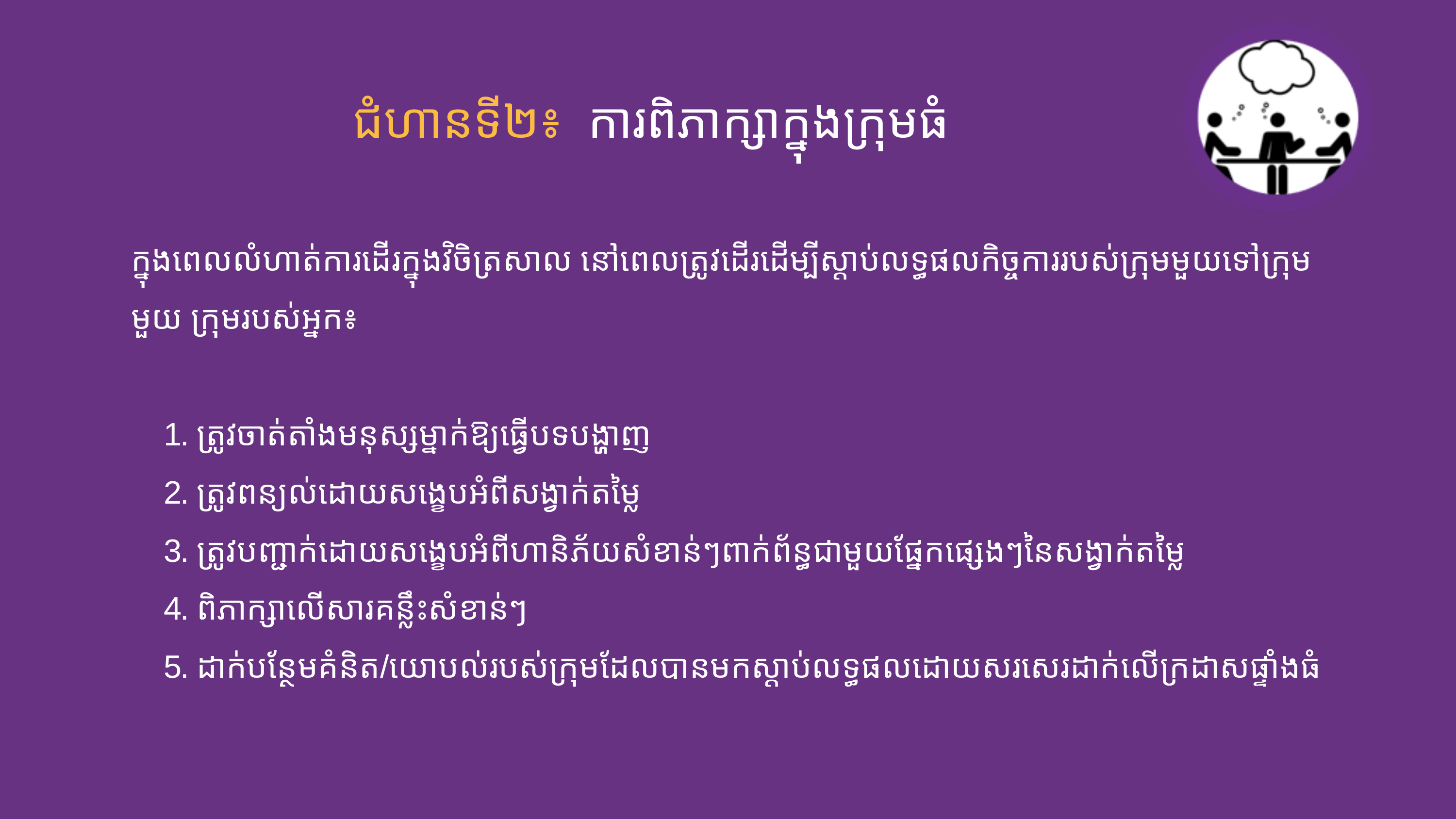

ជំហានទី២៖  ការពិភាក្សាក្នុងក្រុមធំ
ក្នុងពេលលំហាត់ការដើរក្នុងវិចិត្រសាល នៅពេលត្រូវដើរដើម្បីស្ដាប់លទ្ធផលកិច្ចការរបស់ក្រុមមួយទៅក្រុមមួយ ក្រុមរបស់អ្នក៖

ត្រូវចាត់តាំងមនុស្សម្នាក់ឱ្យធ្វើបទបង្ហាញ
ត្រូវពន្យល់ដោយសង្ខេបអំពីសង្វាក់តម្លៃ
ត្រូវបញ្ជាក់ដោយសង្ខេបអំពីហានិភ័យសំខាន់ៗពាក់ព័ន្ធជាមួយផ្នែកផ្សេងៗនៃសង្វាក់តម្លៃ
ពិភាក្សាលើសារគន្លឹះសំខាន់ៗ
ដាក់បន្ថែមគំនិត/យោបល់របស់ក្រុមដែលបានមកស្ដាប់លទ្ធផលដោយសរសេរដាក់លើក្រដាសផ្ទាំងធំ​